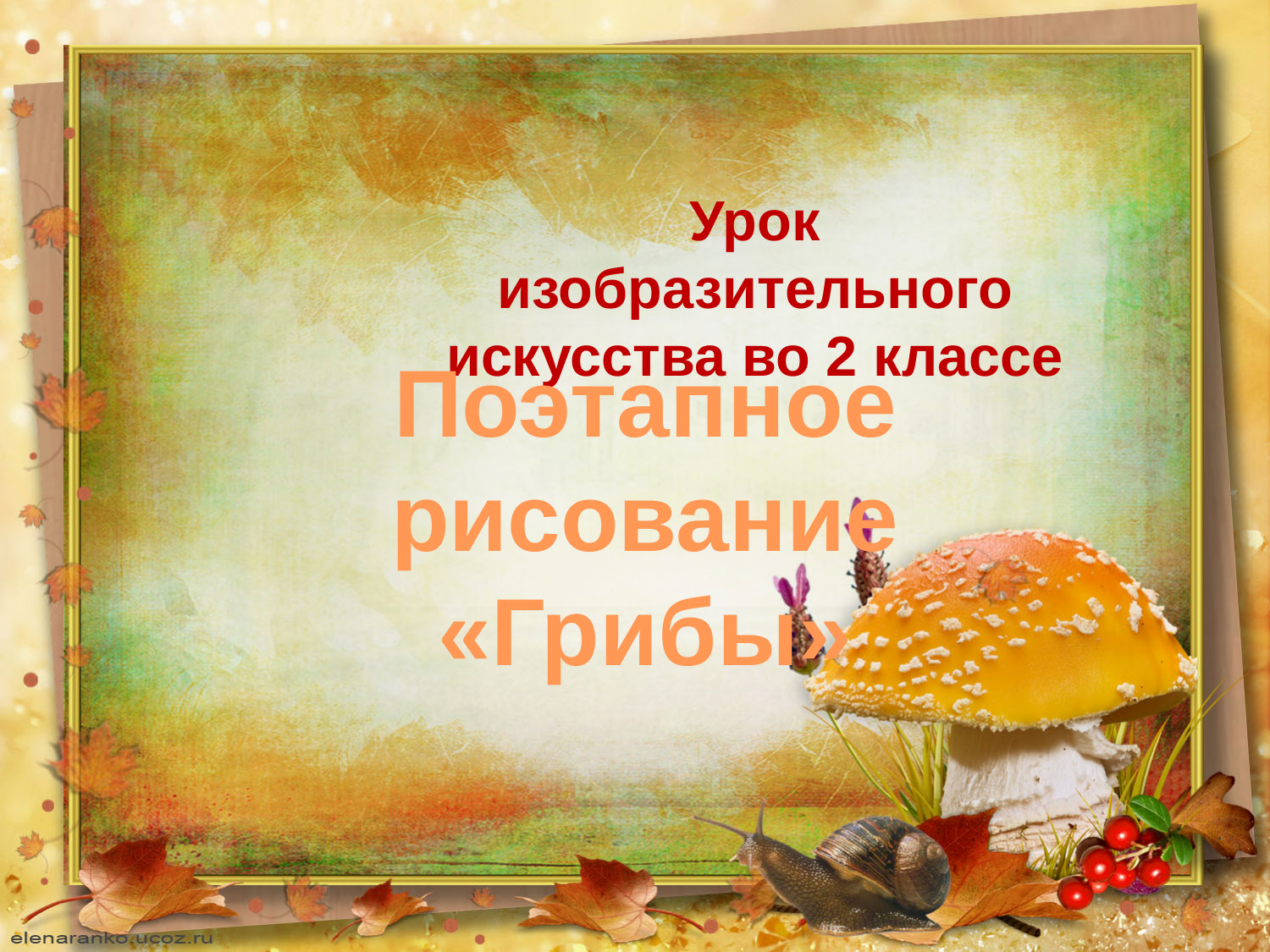

# Урок изобразительного искусства во 2 классе
Поэтапное рисование «Грибы»